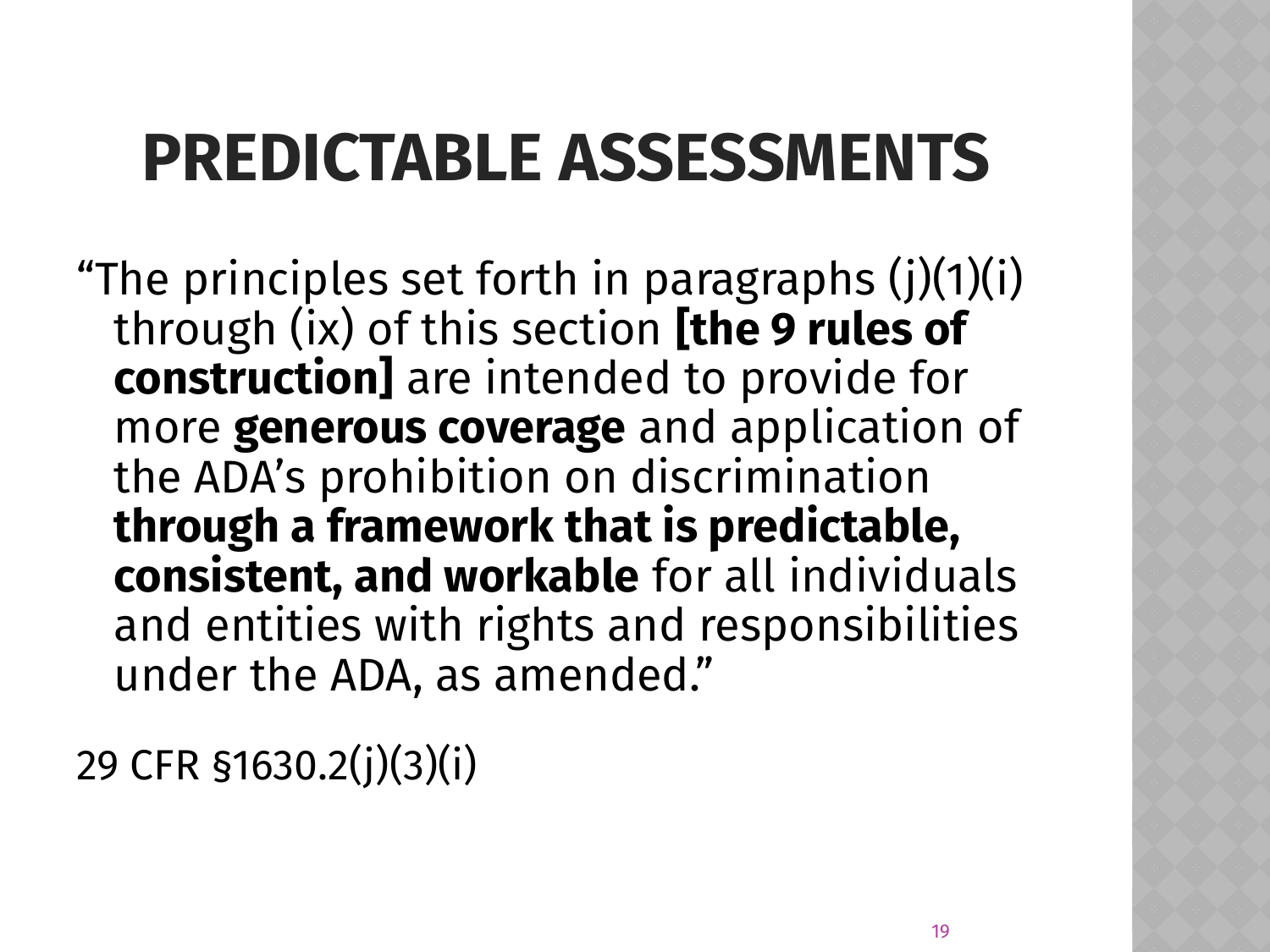

# predictable assessments
“The principles set forth in paragraphs (j)(1)(i) through (ix) of this section [the 9 rules of construction] are intended to provide for more generous coverage and application of the ADA’s prohibition on discrimination through a framework that is predictable, consistent, and workable for all individuals and entities with rights and responsibilities under the ADA, as amended.”
29 CFR §1630.2(j)(3)(i)

19